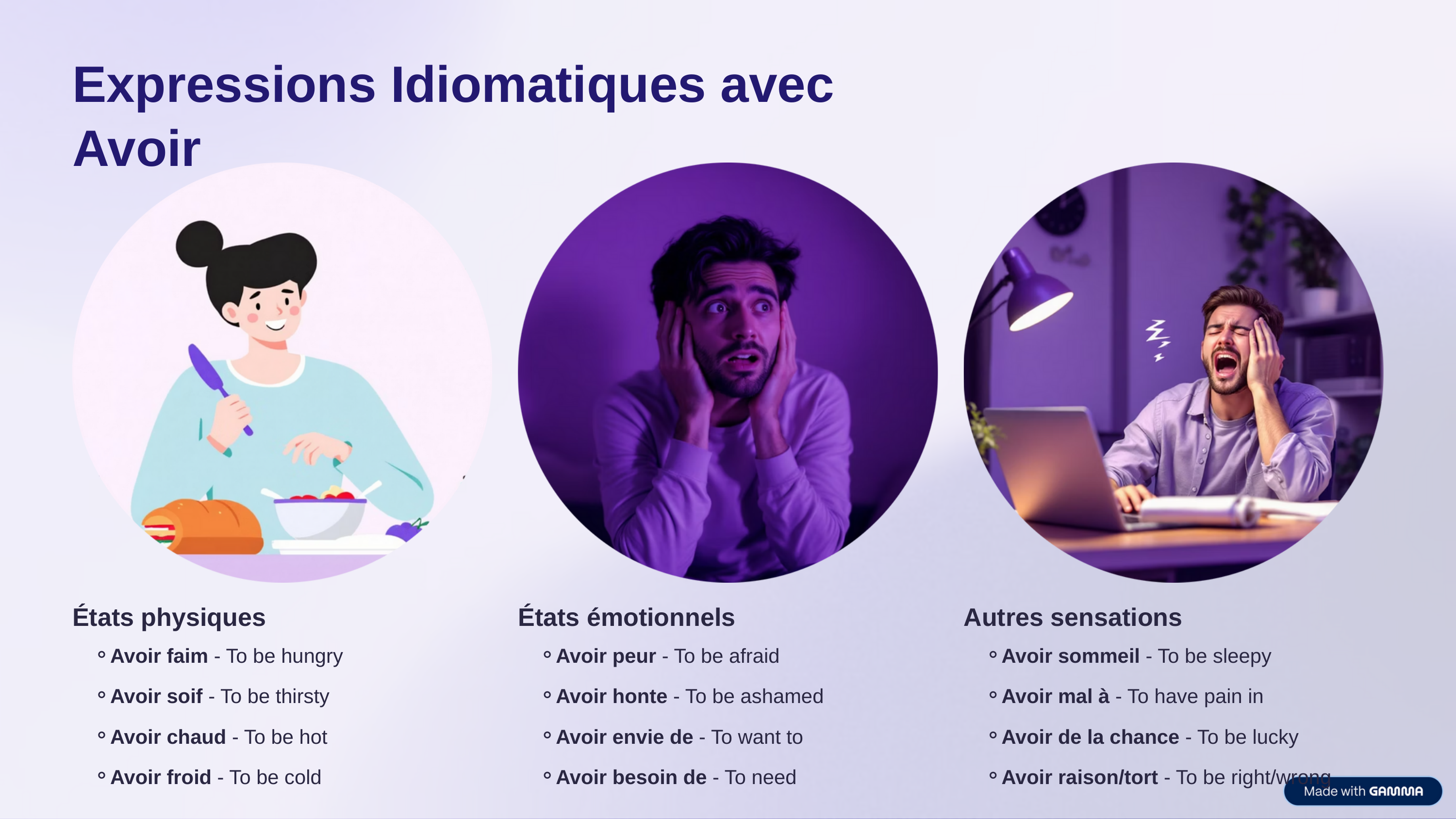

Expressions Idiomatiques avec Avoir

États physiques
États émotionnels
Autres sensations
Avoir faim - To be hungry
Avoir peur - To be afraid
Avoir sommeil - To be sleepy
Avoir soif - To be thirsty
Avoir honte - To be ashamed
Avoir mal à - To have pain in
Avoir chaud - To be hot
Avoir envie de - To want to
Avoir de la chance - To be lucky
Avoir froid - To be cold
Avoir besoin de - To need
Avoir raison/tort - To be right/wrong